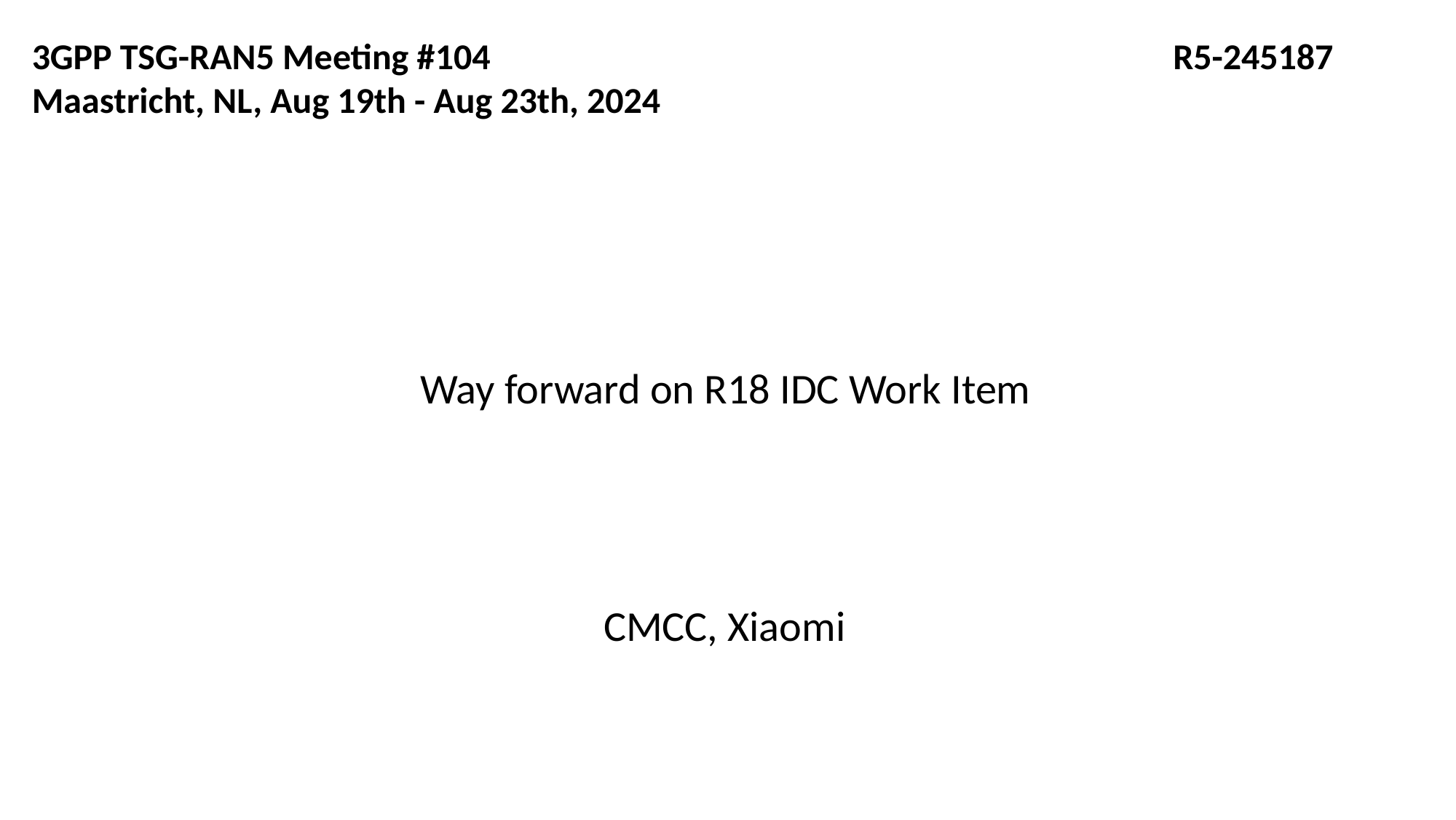

3GPP TSG-RAN5 Meeting #104 						      R5-245187
Maastricht, NL, Aug 19th - Aug 23th, 2024
# Way forward on R18 IDC Work Item
CMCC, Xiaomi